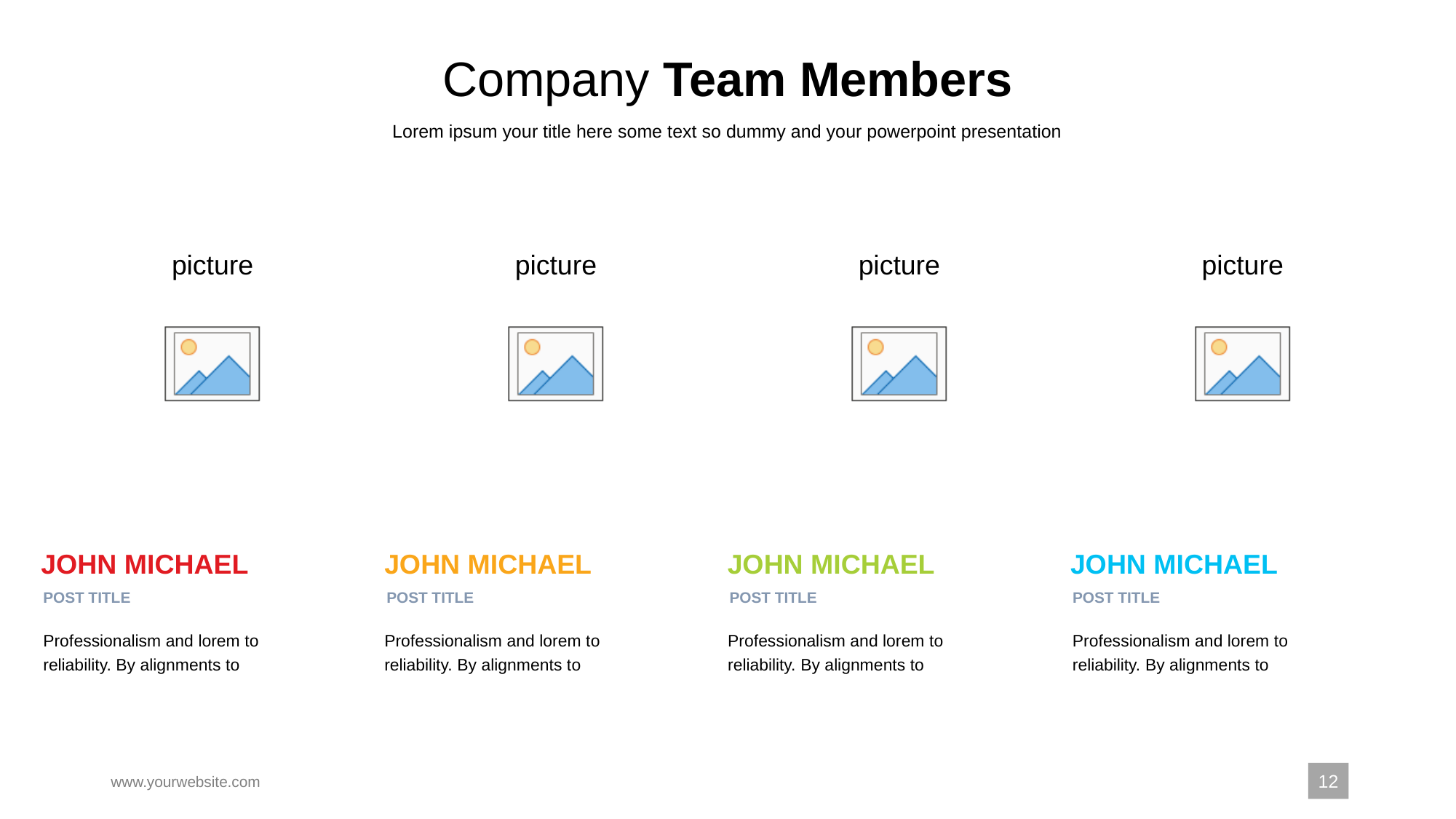

# Company Team Members
Lorem ipsum your title here some text so dummy and your powerpoint presentation

JOHN MICHAEL
POST TITLE
JOHN MICHAEL
POST TITLE
JOHN MICHAEL
POST TITLE
JOHN MICHAEL
POST TITLE
Professionalism and lorem to reliability. By alignments to
Professionalism and lorem to reliability. By alignments to
Professionalism and lorem to reliability. By alignments to
Professionalism and lorem to reliability. By alignments to
12
www.yourwebsite.com